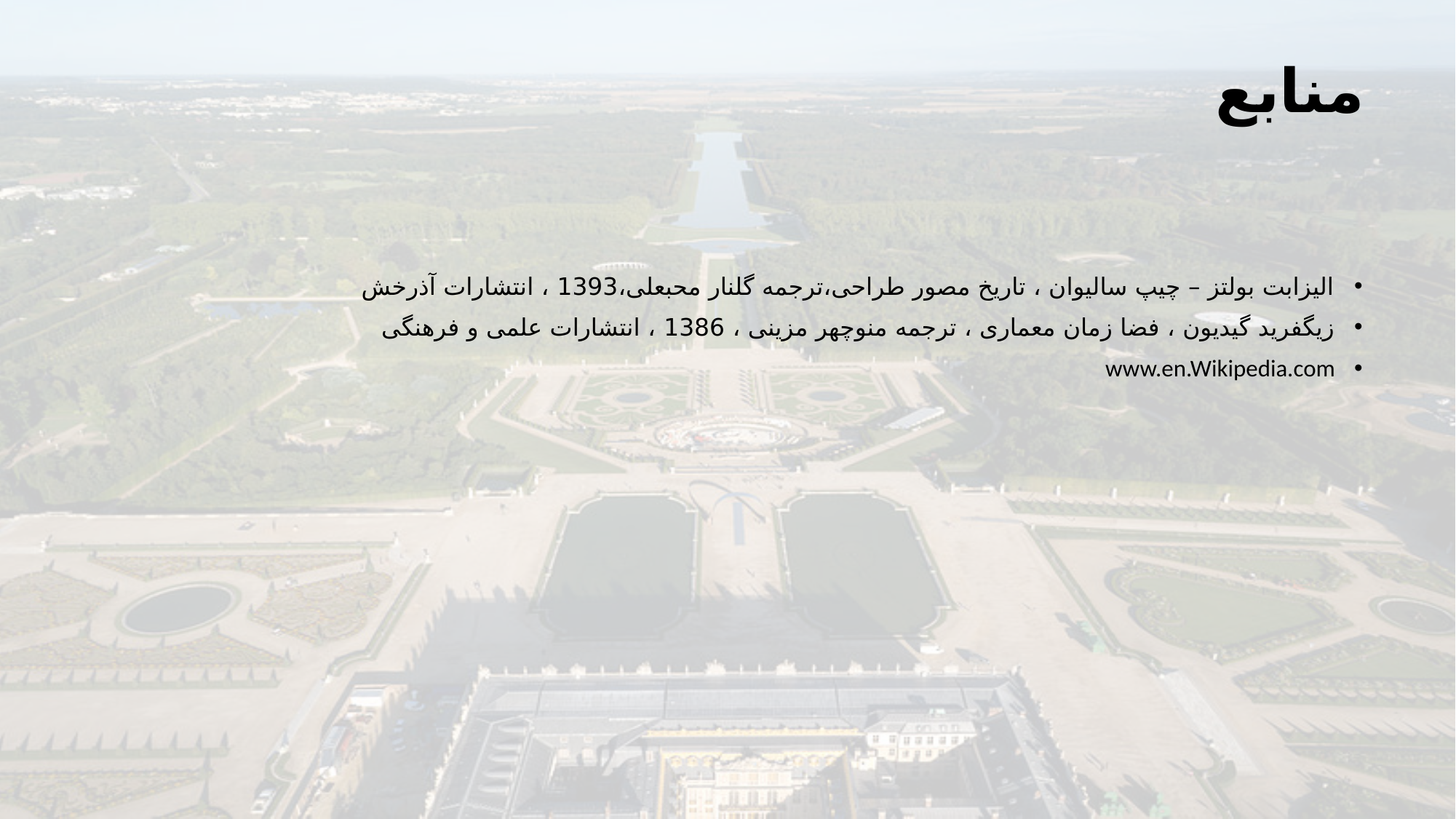

منابع
الیزابت بولتز – چیپ سالیوان ، تاریخ مصور طراحی،ترجمه گلنار محبعلی،1393 ، انتشارات آذرخش
زیگفرید گیدیون ، فضا زمان معماری ، ترجمه منوچهر مزینی ، 1386 ، انتشارات علمی و فرهنگی
www.en.Wikipedia.com